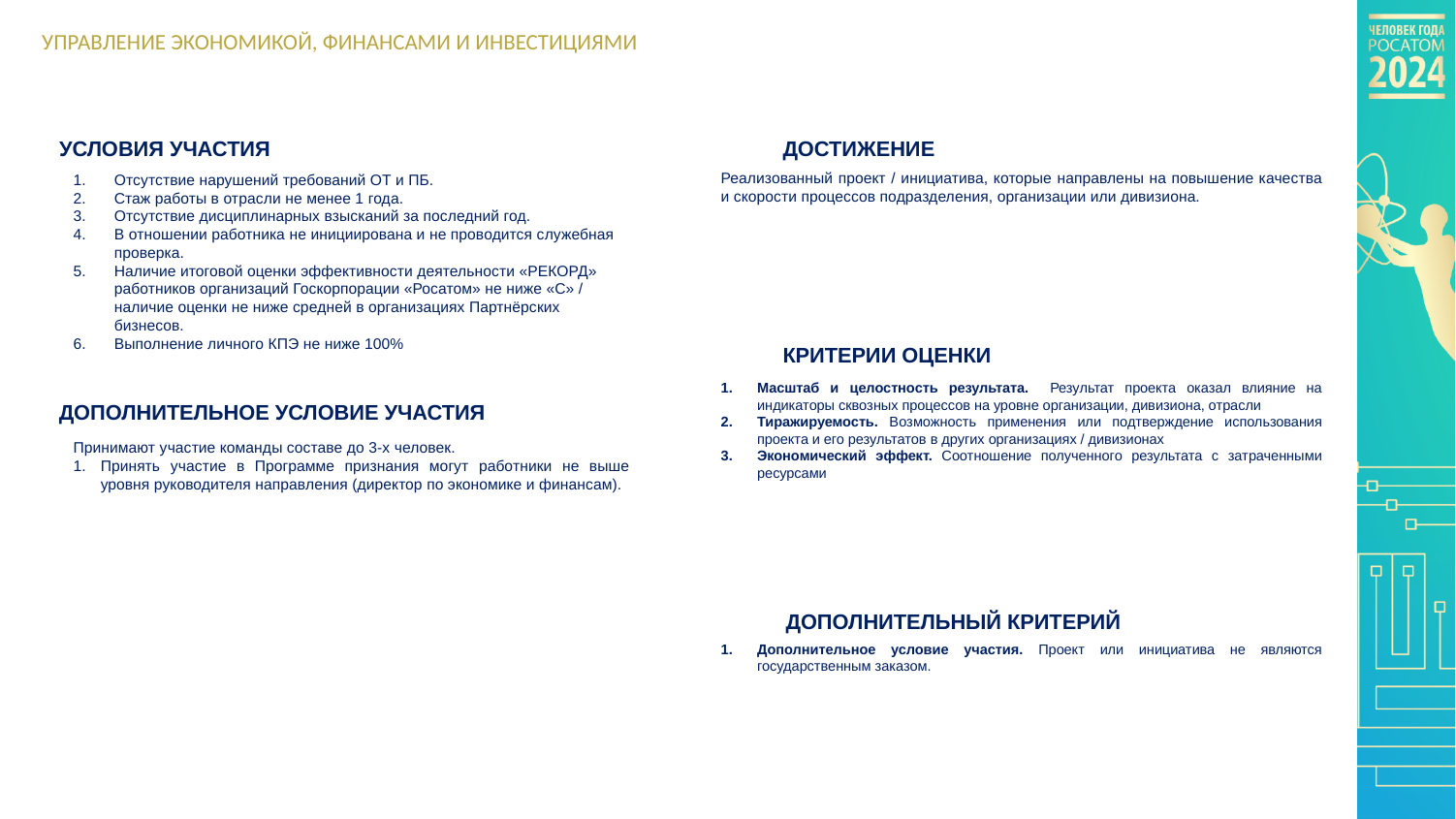

УПРАВЛЕНИЕ ЭКОНОМИКОЙ, ФИНАНСАМИ И ИНВЕСТИЦИЯМИ
ДОСТИЖЕНИЕ
УСЛОВИЯ УЧАСТИЯ
Реализованный проект / инициатива, которые направлены на повышение качества и скорости процессов подразделения, организации или дивизиона.
Отсутствие нарушений требований ОТ и ПБ.
Стаж работы в отрасли не менее 1 года.
Отсутствие дисциплинарных взысканий за последний год.
В отношении работника не инициирована и не проводится служебная проверка.
Наличие итоговой оценки эффективности деятельности «РЕКОРД» работников организаций Госкорпорации «Росатом» не ниже «С» / наличие оценки не ниже средней в организациях Партнёрских бизнесов.
Выполнение личного КПЭ не ниже 100%
КРИТЕРИИ ОЦЕНКИ
Масштаб и целостность результата.  Результат проекта оказал влияние на индикаторы сквозных процессов на уровне организации, дивизиона, отрасли
Тиражируемость. Возможность применения или подтверждение использования проекта и его результатов в других организациях / дивизионах
Экономический эффект. Соотношение полученного результата с затраченными ресурсами
ДОПОЛНИТЕЛЬНОЕ УСЛОВИЕ УЧАСТИЯ
Принимают участие команды составе до 3-х человек.
Принять участие в Программе признания могут работники не выше уровня руководителя направления (директор по экономике и финансам).
ДОПОЛНИТЕЛЬНЫЙ КРИТЕРИЙ
Дополнительное условие участия. Проект или инициатива не являются государственным заказом.